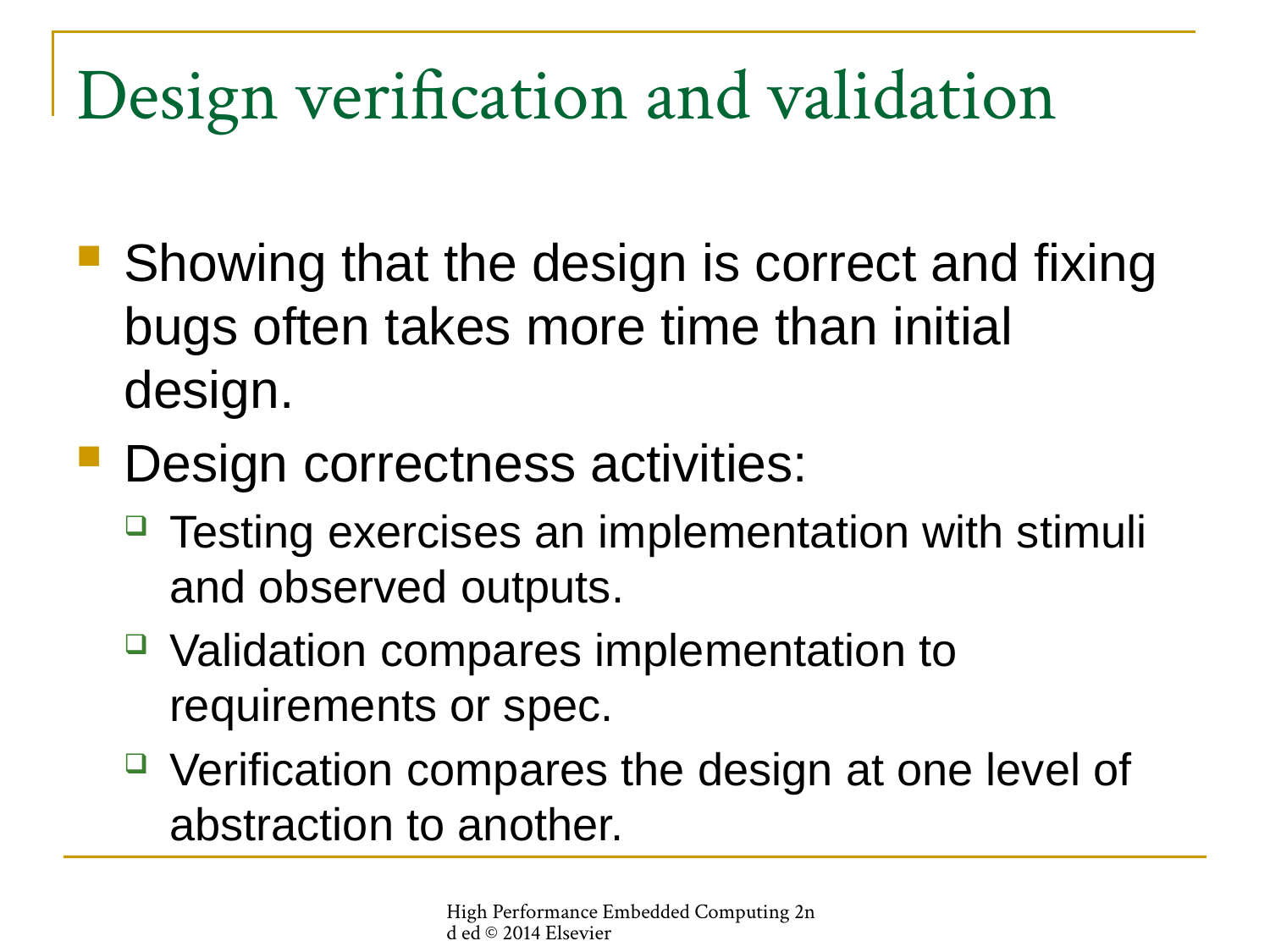

# Design verification and validation
Showing that the design is correct and fixing bugs often takes more time than initial design.
Design correctness activities:
Testing exercises an implementation with stimuli and observed outputs.
Validation compares implementation to requirements or spec.
Verification compares the design at one level of abstraction to another.
High Performance Embedded Computing 2nd ed © 2014 Elsevier